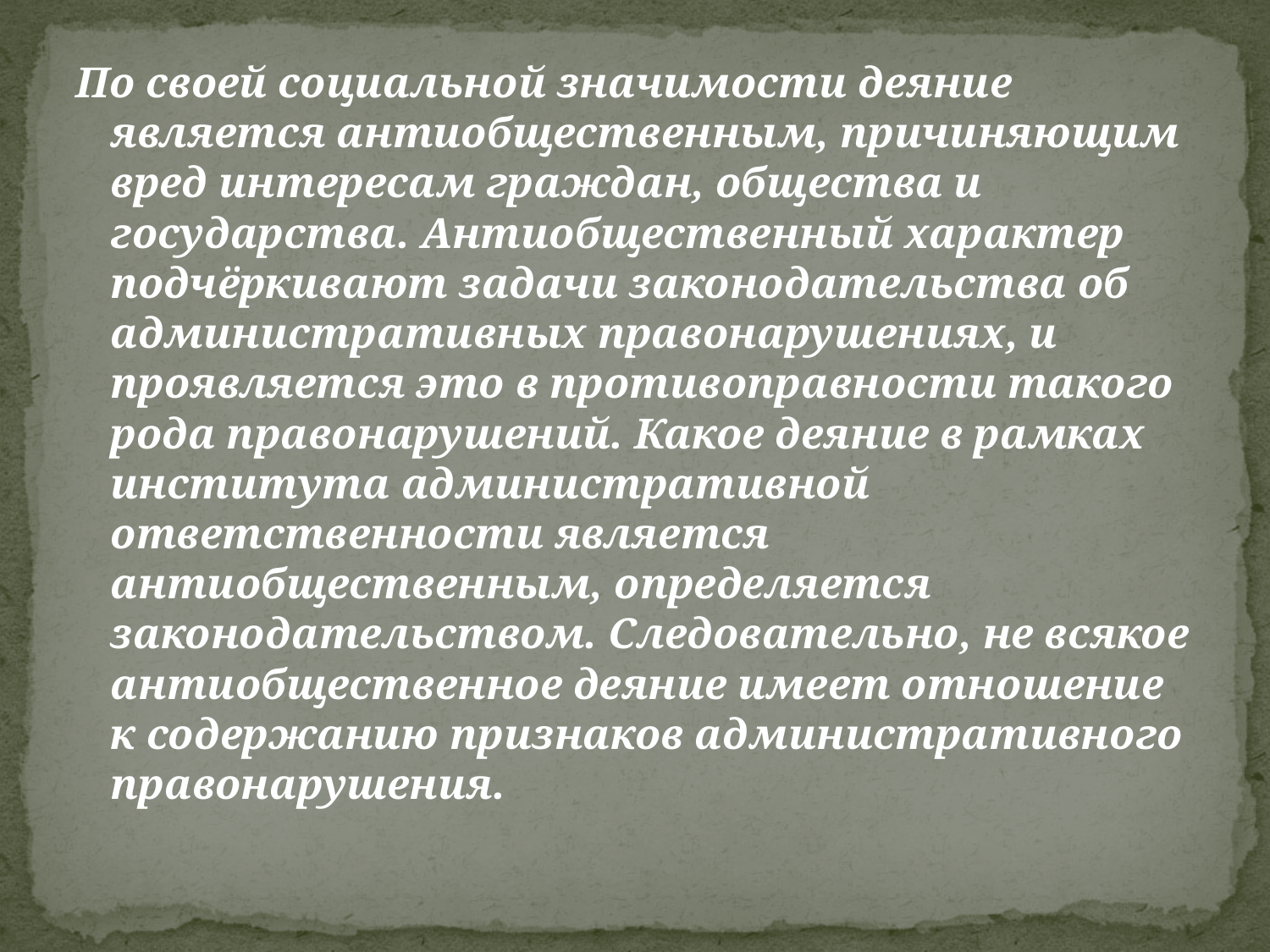

По своей социальной значимости деяние является антиобщественным, причиняющим вред интересам граждан, общества и государства. Антиобщественный характер подчёркивают задачи законодательства об административных правонарушениях, и проявляется это в противоправности такого рода правонарушений. Какое деяние в рамках института административной ответственности является антиобщественным, определяется законодательством. Следовательно, не всякое антиобщественное деяние имеет отношение к содержанию признаков административного правонарушения.